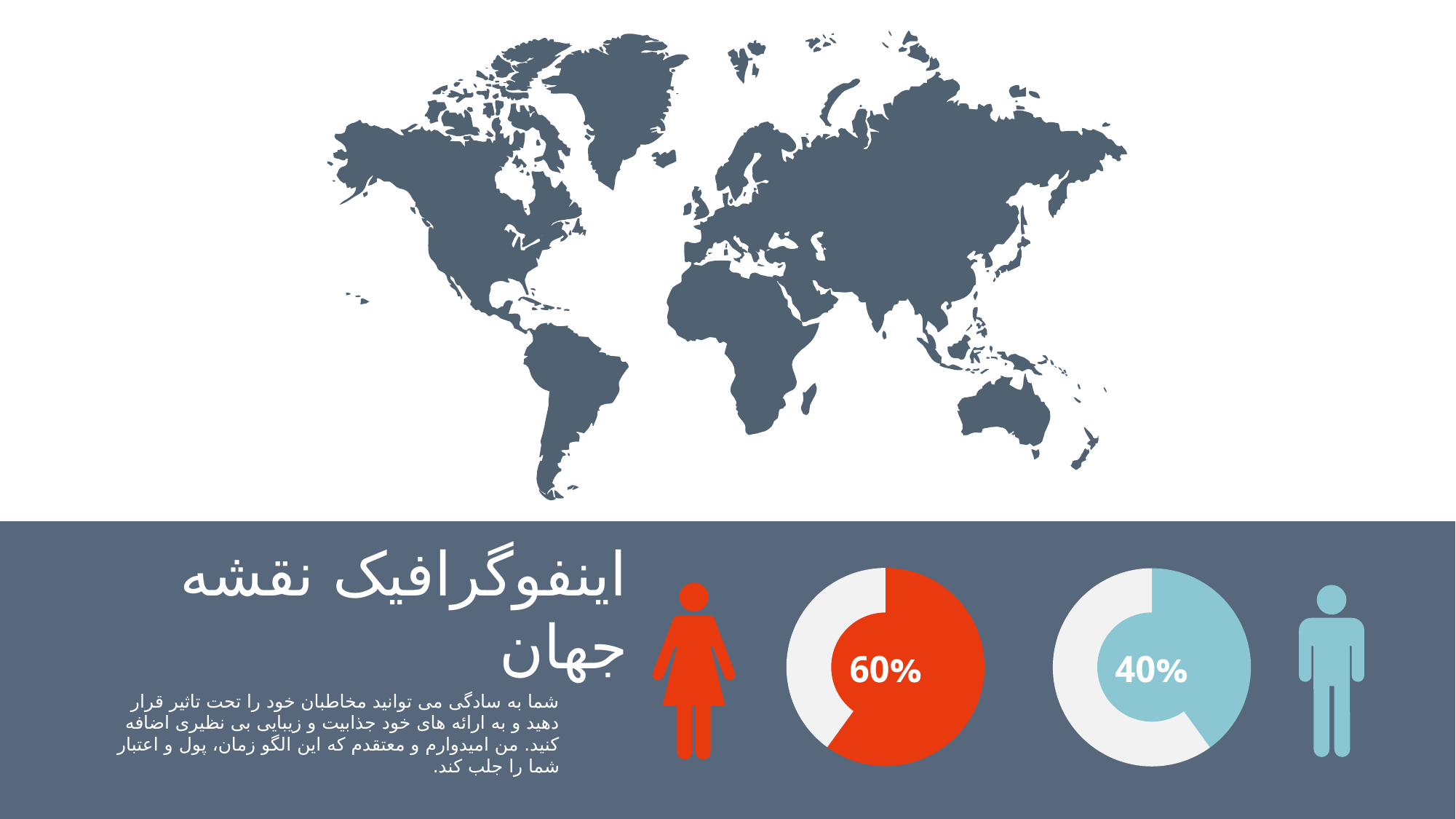

اینفوگرافیک نقشه جهان

### Chart

| Category |  |
|---|---|

### Chart

| Category |  |
|---|---|

60%
40%
شما به سادگی می توانید مخاطبان خود را تحت تاثیر قرار دهید و به ارائه های خود جذابیت و زیبایی بی نظیری اضافه کنید. من امیدوارم و معتقدم که این الگو زمان، پول و اعتبار شما را جلب کند.